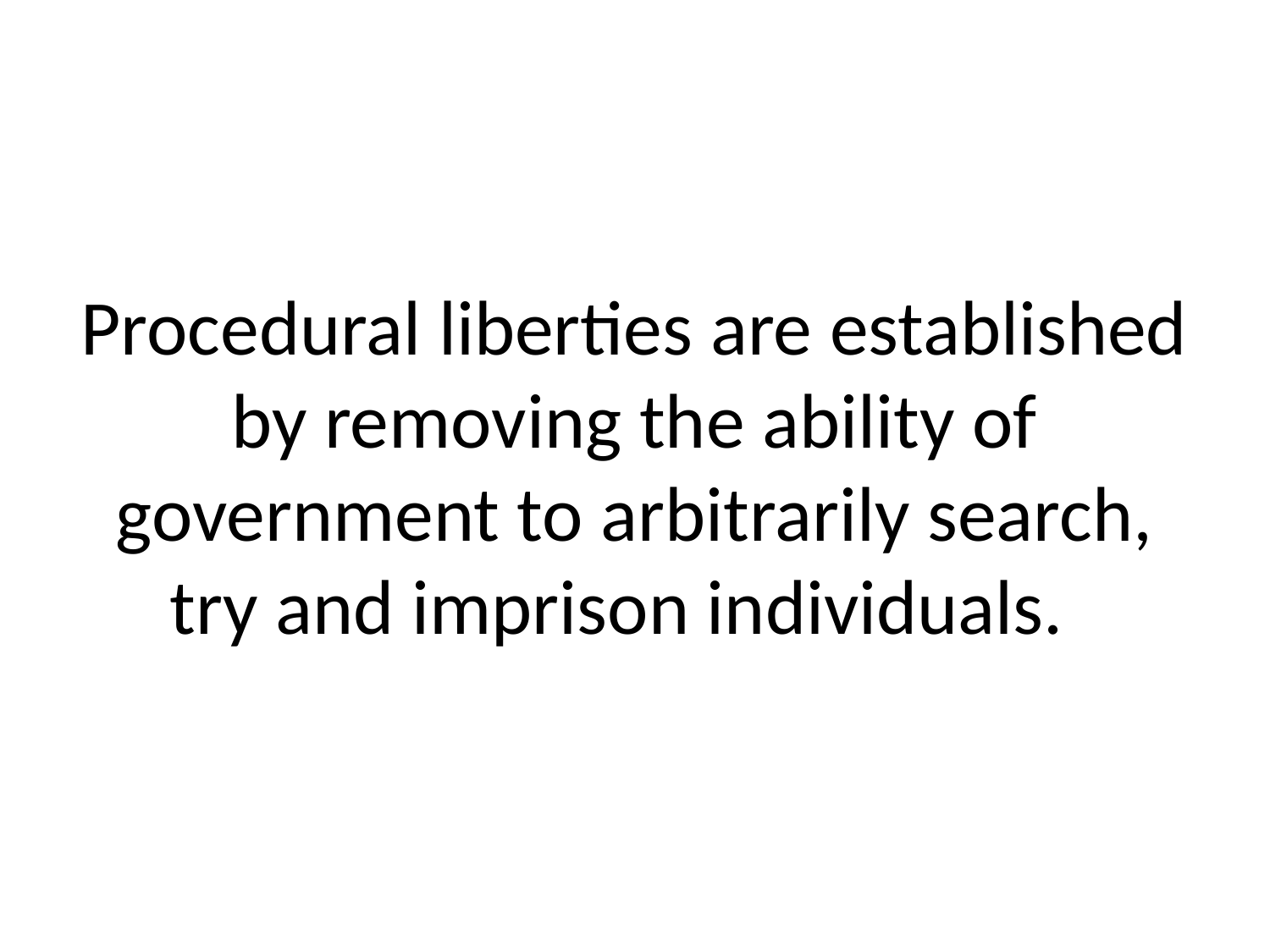

# Procedural liberties are established by removing the ability of government to arbitrarily search, try and imprison individuals.